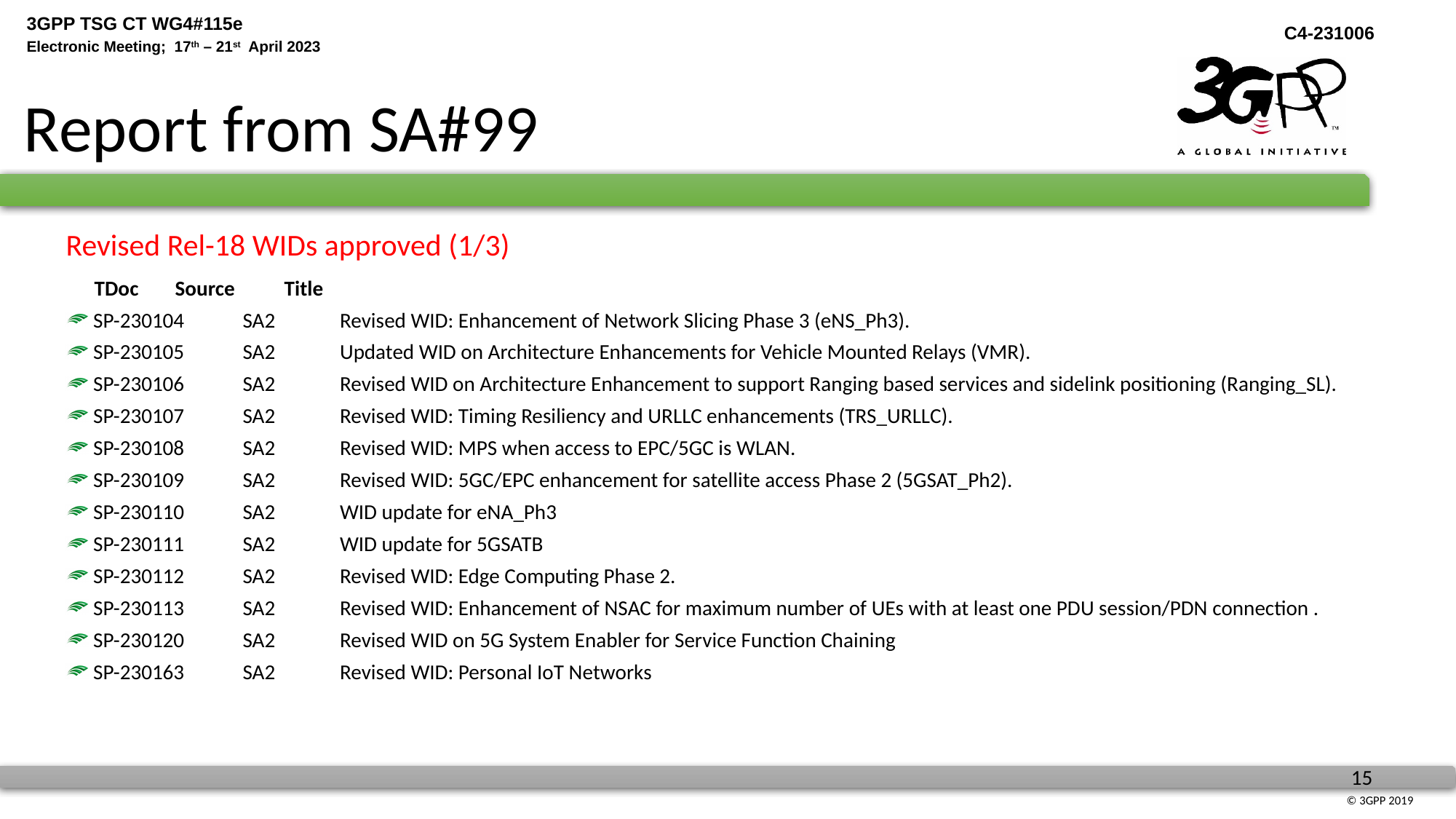

# Report from SA#99
Revised Rel-18 WIDs approved (1/3)
      TDoc	Source	Title
SP-230104	SA2	Revised WID: Enhancement of Network Slicing Phase 3 (eNS_Ph3).
SP-230105	SA2	Updated WID on Architecture Enhancements for Vehicle Mounted Relays (VMR).
SP-230106	SA2	Revised WID on Architecture Enhancement to support Ranging based services and sidelink positioning (Ranging_SL).
SP-230107	SA2	Revised WID: Timing Resiliency and URLLC enhancements (TRS_URLLC).
SP-230108	SA2	Revised WID: MPS when access to EPC/5GC is WLAN.
SP-230109	SA2	Revised WID: 5GC/EPC enhancement for satellite access Phase 2 (5GSAT_Ph2).
SP-230110	SA2	WID update for eNA_Ph3
SP-230111	SA2	WID update for 5GSATB
SP-230112	SA2	Revised WID: Edge Computing Phase 2.
SP-230113	SA2	Revised WID: Enhancement of NSAC for maximum number of UEs with at least one PDU session/PDN connection .
SP-230120	SA2 	Revised WID on 5G System Enabler for Service Function Chaining
SP-230163	SA2 	Revised WID: Personal IoT Networks